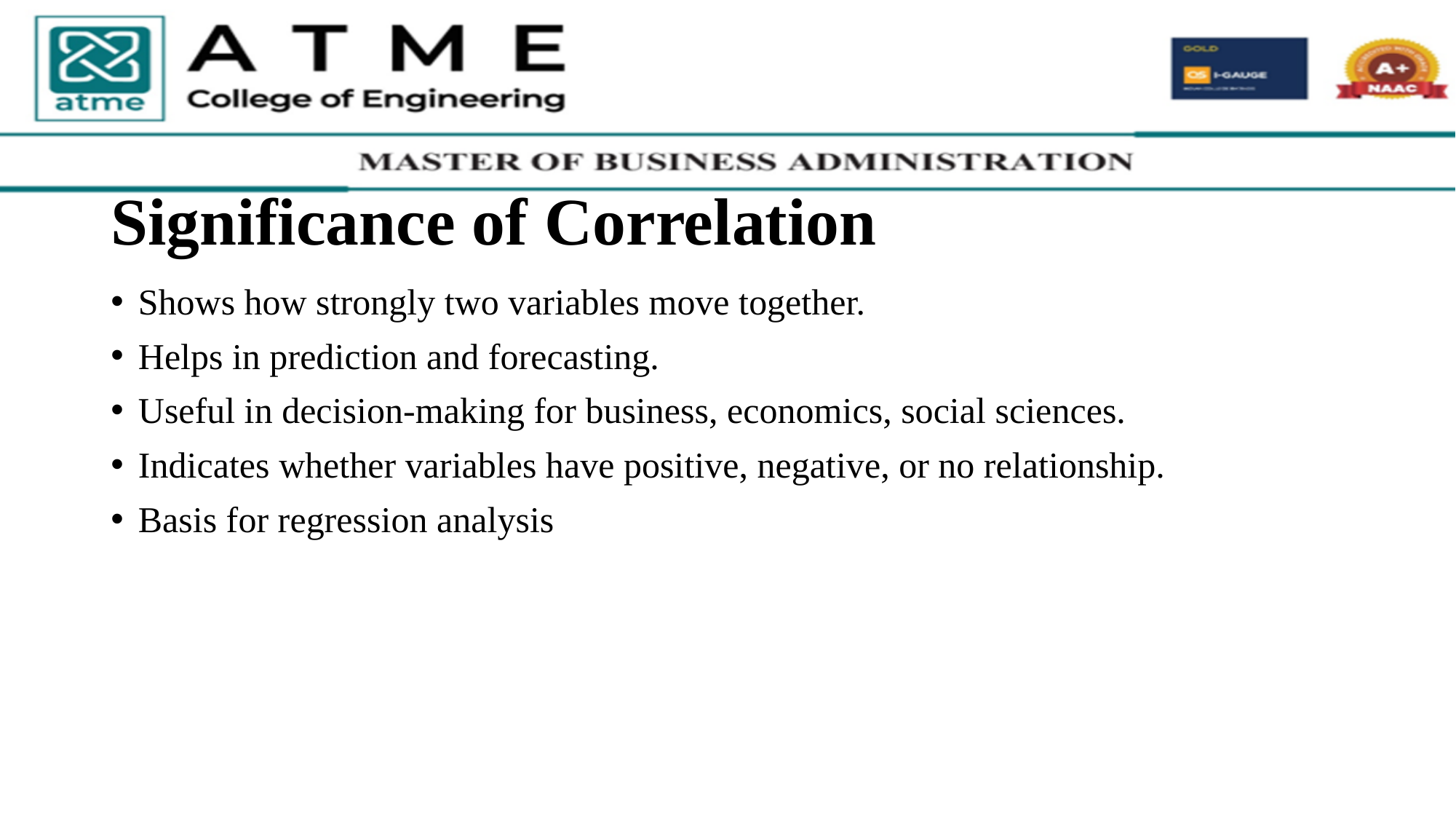

# Significance of Correlation
Shows how strongly two variables move together.
Helps in prediction and forecasting.
Useful in decision-making for business, economics, social sciences.
Indicates whether variables have positive, negative, or no relationship.
Basis for regression analysis